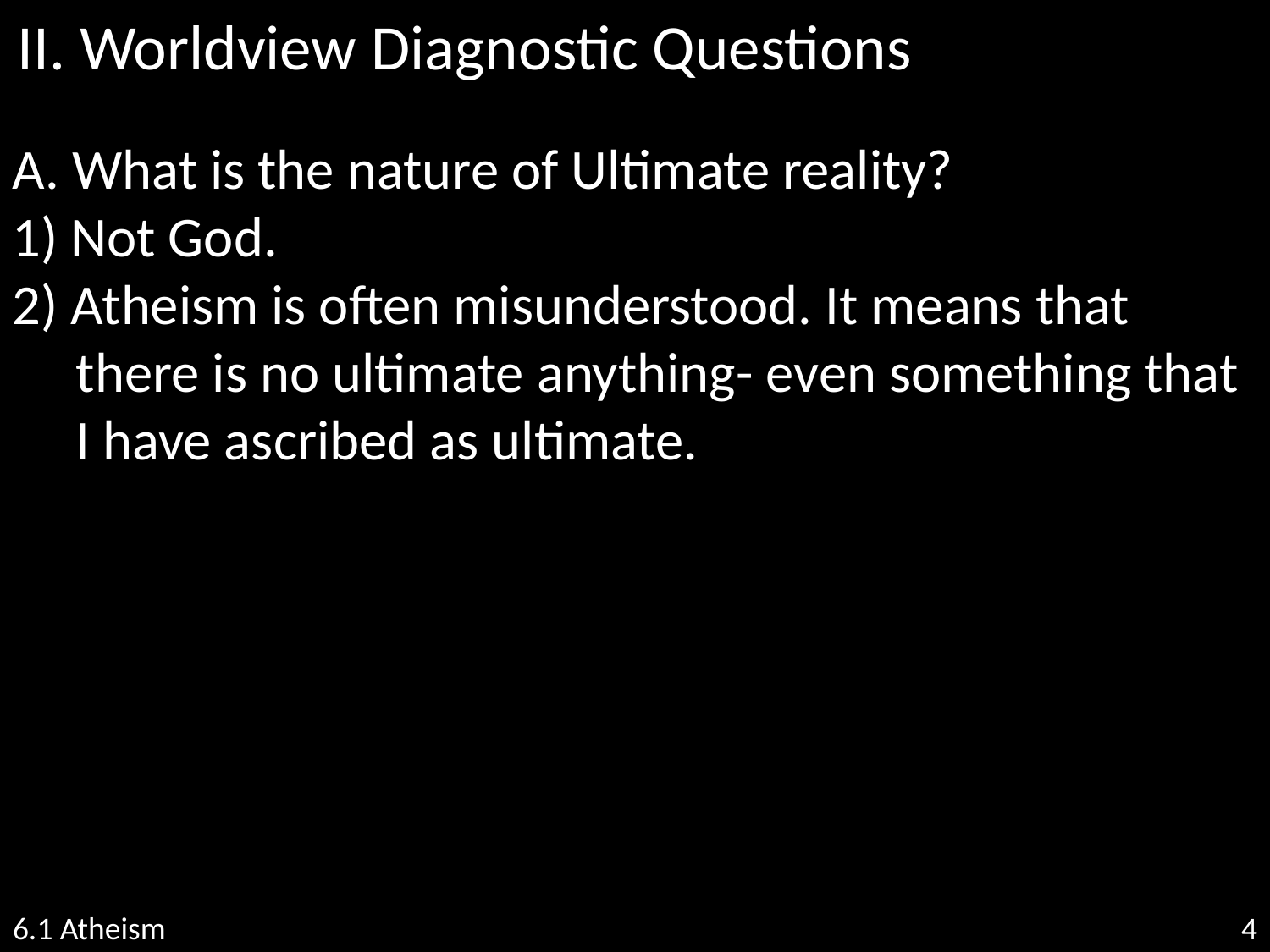

II. Worldview Diagnostic Questions
A. What is the nature of Ultimate reality?
1) Not God.
2) Atheism is often misunderstood. It means that
     there is no ultimate anything- even something that
     I have ascribed as ultimate.
6.1 Atheism
4